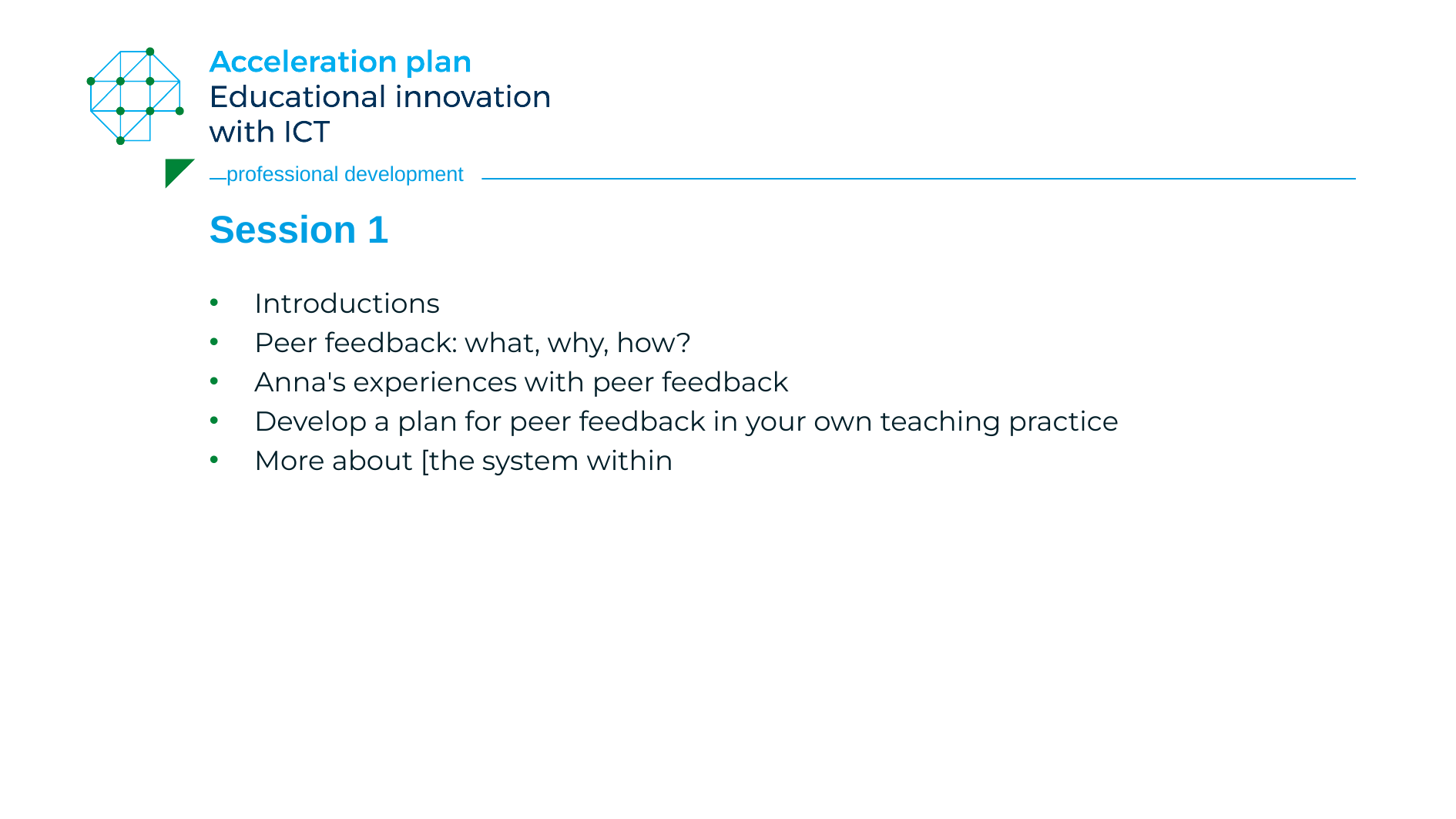

# Session 1
Introductions
Peer feedback: what, why, how?
Anna's experiences with peer feedback
Develop a plan for peer feedback in your own teaching practice
More about [the system within